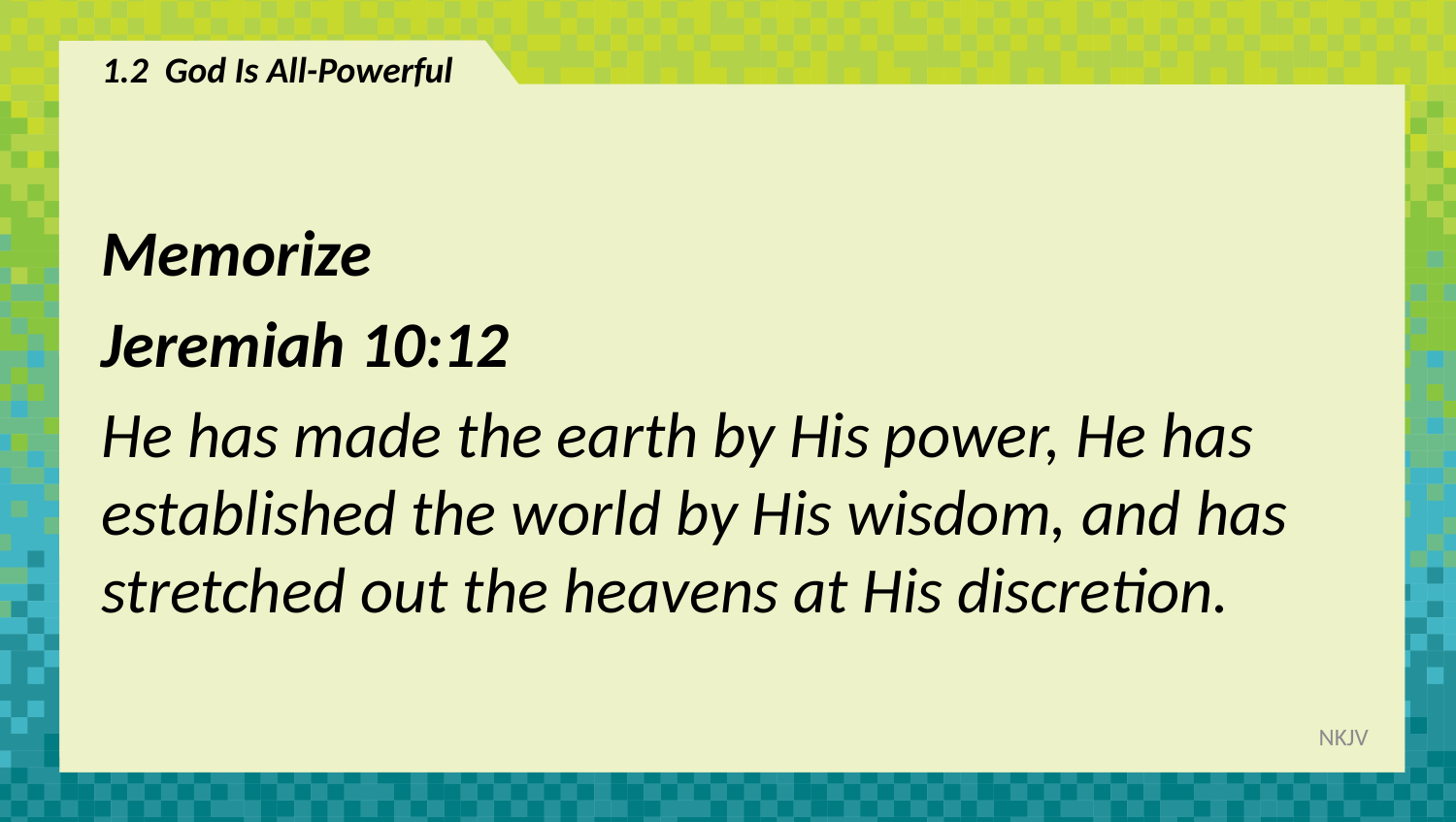

# 1.2  God Is All-Powerful
Memorize
Jeremiah 10:12
He has made the earth by His power, He has established the world by His wisdom, and has stretched out the heavens at His discretion.
NKJV